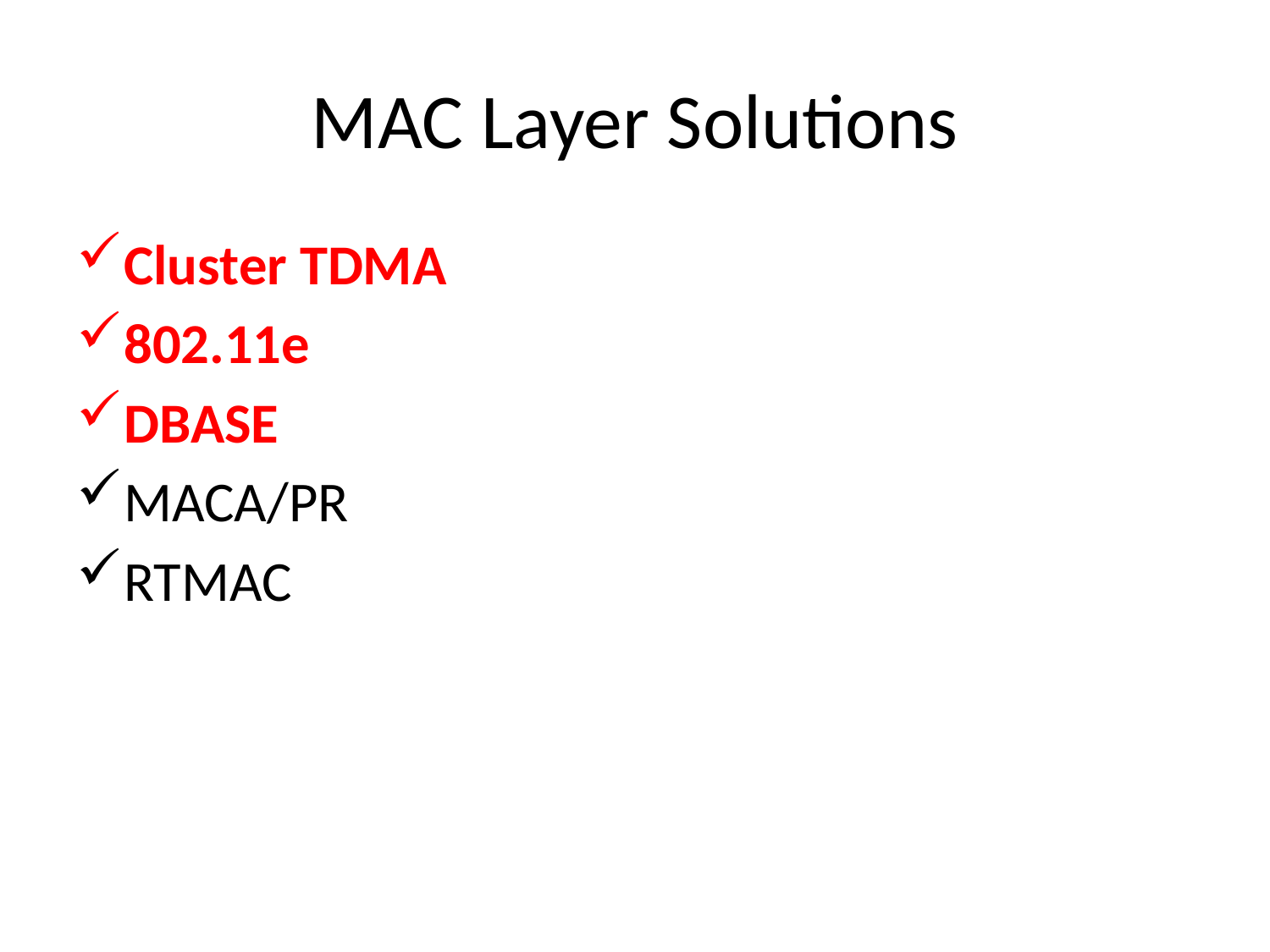

# MAC Layer Solutions
Cluster TDMA
802.11e
DBASE
MACA/PR
RTMAC